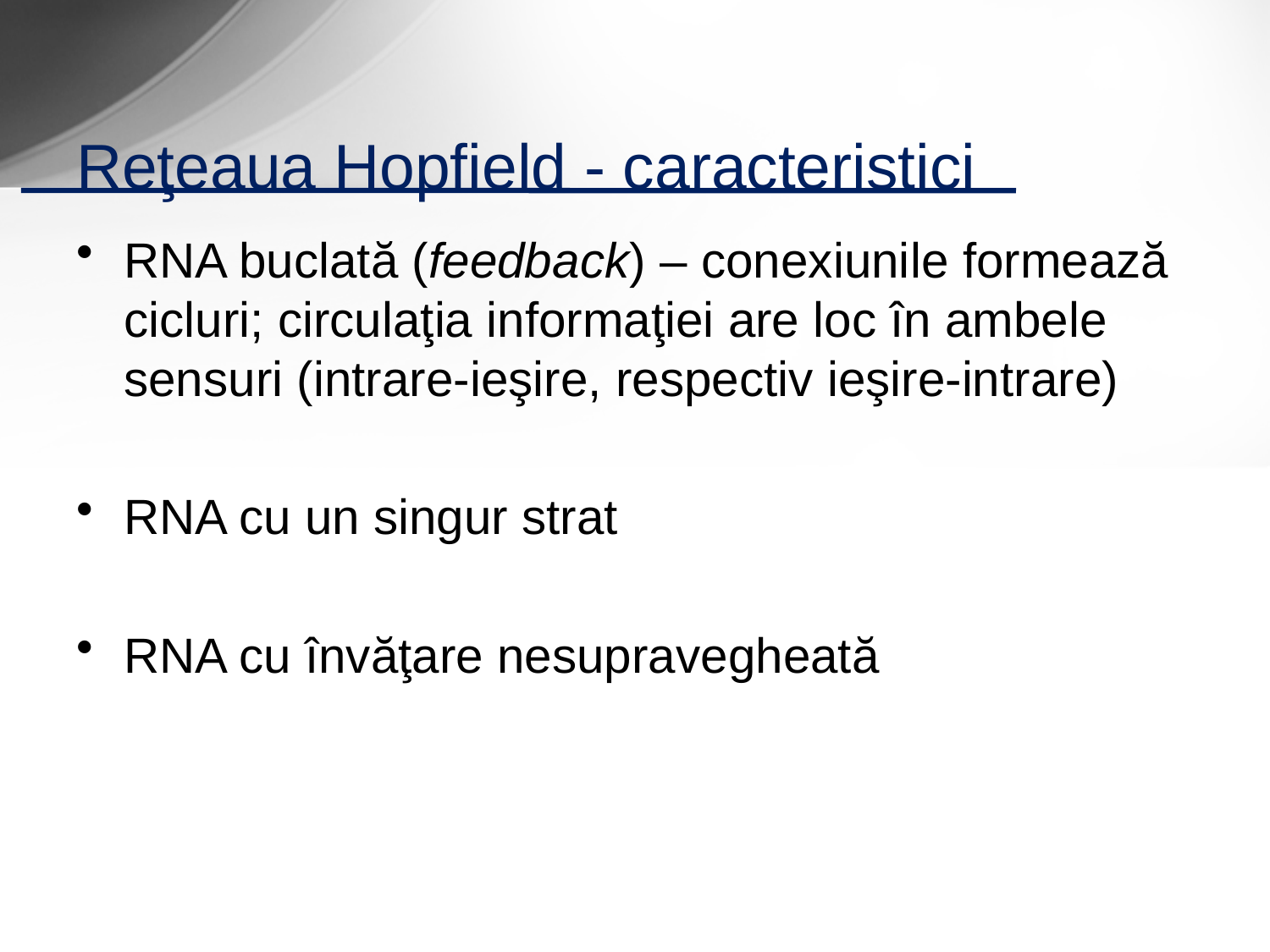

# Reţeaua Hopfield - caracteristici
RNA buclată (feedback) – conexiunile formează cicluri; circulaţia informaţiei are loc în ambele sensuri (intrare-ieşire, respectiv ieşire-intrare)

RNA cu un singur strat

RNA cu învăţare nesupravegheată